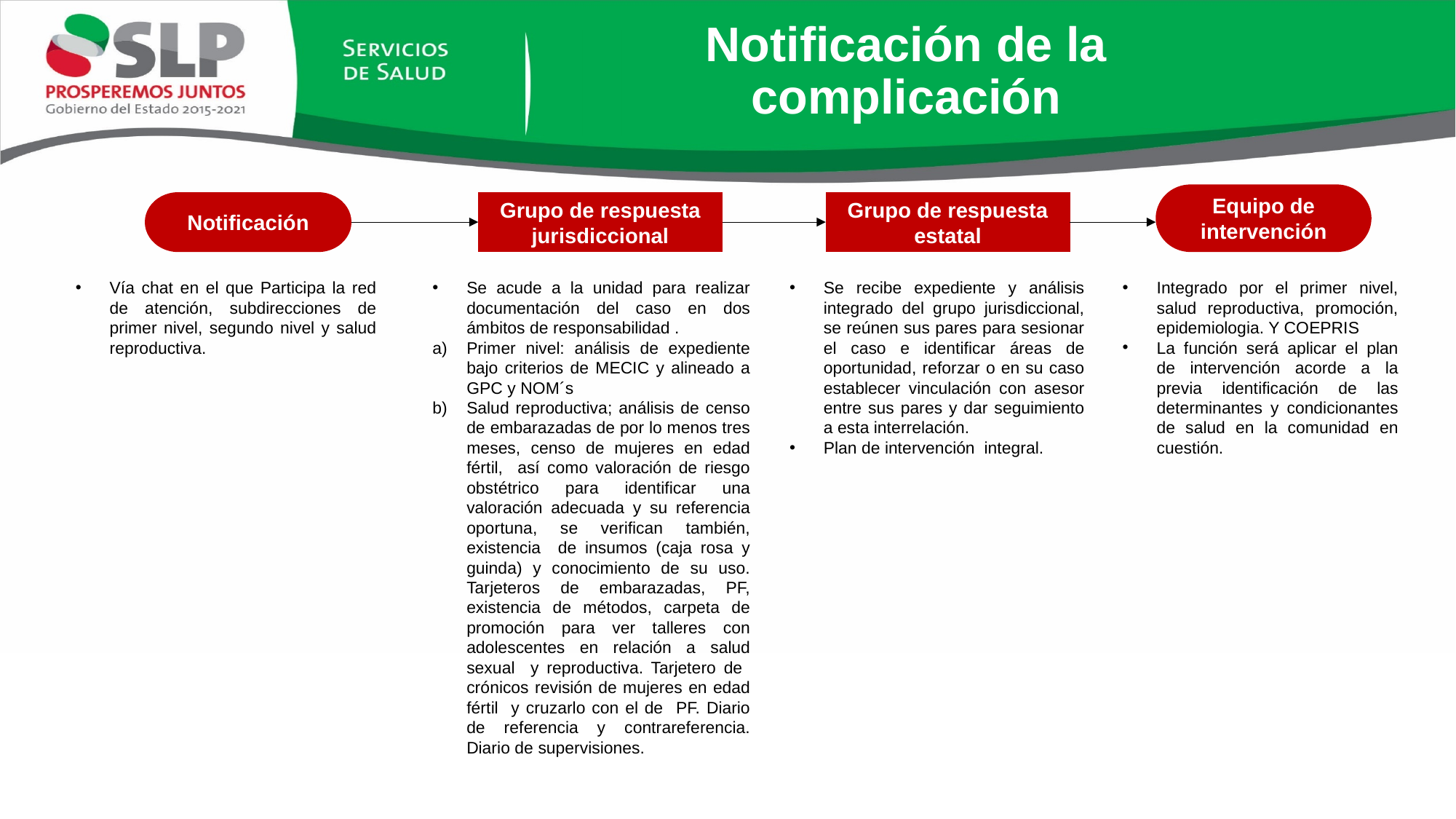

# Notificación de la complicación
Equipo de intervención

Notificación

Grupo de respuesta jurisdiccional
Grupo de respuesta estatal
Se acude a la unidad para realizar documentación del caso en dos ámbitos de responsabilidad .
Primer nivel: análisis de expediente bajo criterios de MECIC y alineado a GPC y NOM´s
Salud reproductiva; análisis de censo de embarazadas de por lo menos tres meses, censo de mujeres en edad fértil,  así como valoración de riesgo obstétrico para identificar una valoración adecuada y su referencia oportuna, se verifican también, existencia  de insumos (caja rosa y guinda) y conocimiento de su uso. Tarjeteros de embarazadas, PF, existencia de métodos, carpeta de promoción para ver talleres con adolescentes en relación a salud sexual  y reproductiva. Tarjetero de  crónicos revisión de mujeres en edad fértil  y cruzarlo con el de  PF. Diario de referencia y contrareferencia. Diario de supervisiones.
Integrado por el primer nivel, salud reproductiva, promoción, epidemiologia. Y COEPRIS
La función será aplicar el plan de intervención acorde a la previa identificación de las determinantes y condicionantes de salud en la comunidad en cuestión.
Vía chat en el que Participa la red de atención, subdirecciones de primer nivel, segundo nivel y salud reproductiva.
Se recibe expediente y análisis integrado del grupo jurisdiccional, se reúnen sus pares para sesionar el caso e identificar áreas de oportunidad, reforzar o en su caso establecer vinculación con asesor entre sus pares y dar seguimiento a esta interrelación.
Plan de intervención  integral.